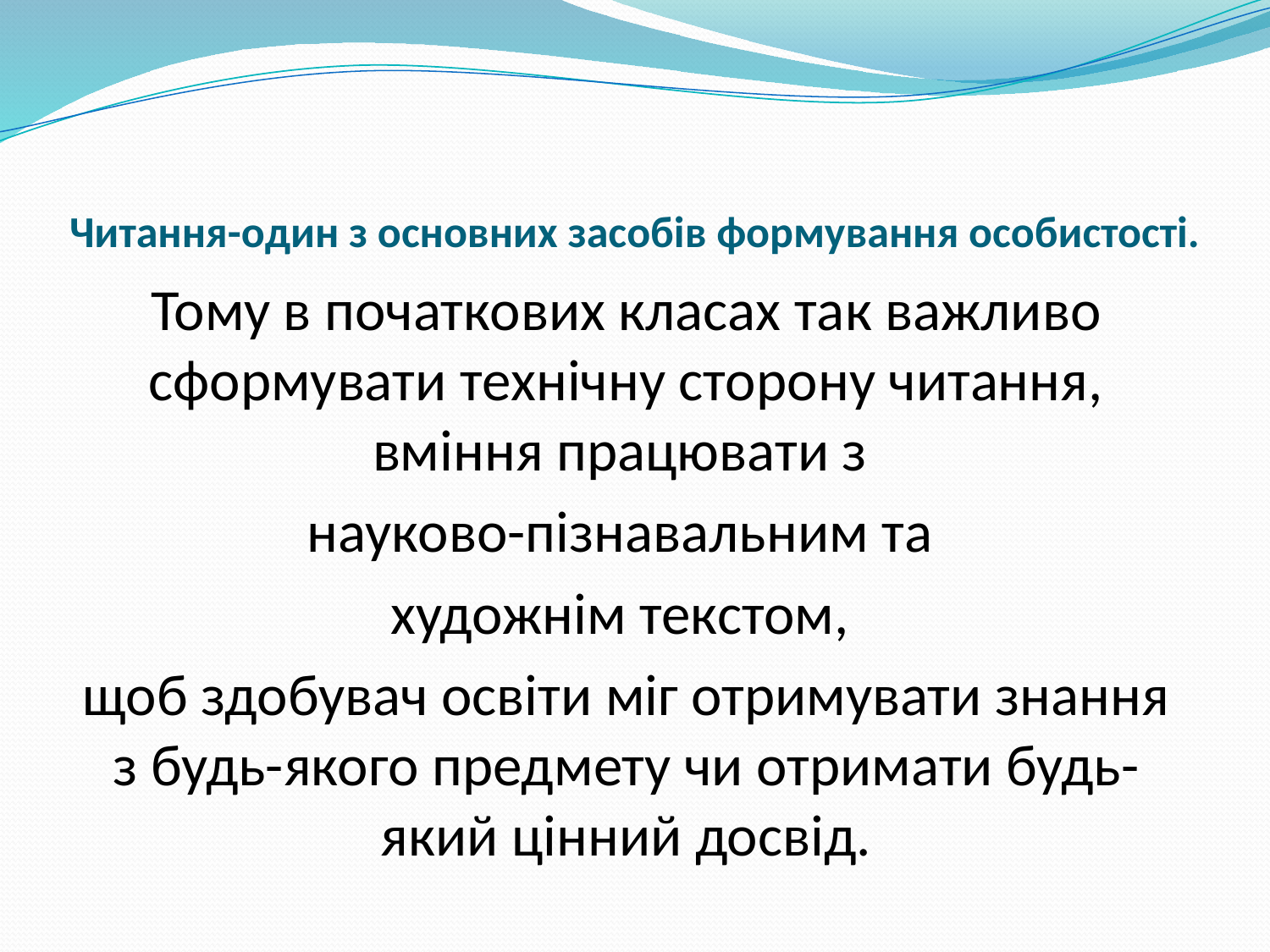

# Читання-один з основних засобів формування особистості.
Тому в початкових класах так важливо сформувати технічну сторону читання, вміння працювати з
науково-пізнавальним та
художнім текстом,
щоб здобувач освіти міг отримувати знання з будь-якого предмету чи отримати будь-який цінний досвід.